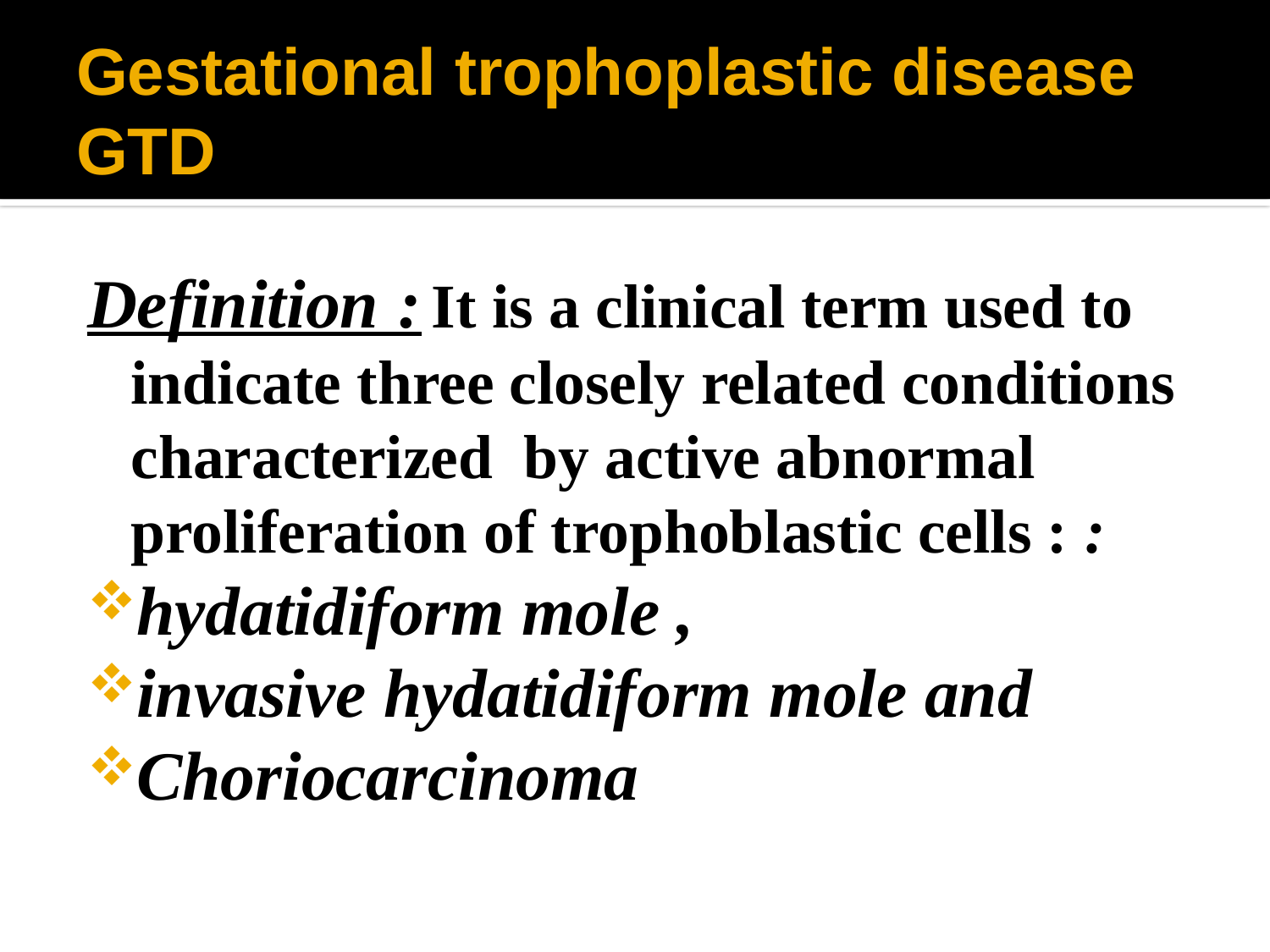

# Gestational trophoplastic disease GTD
Definition : It is a clinical term used to indicate three closely related conditions characterized  by active abnormal proliferation of trophoblastic cells : :
hydatidiform mole ,
invasive hydatidiform mole and
Choriocarcinoma